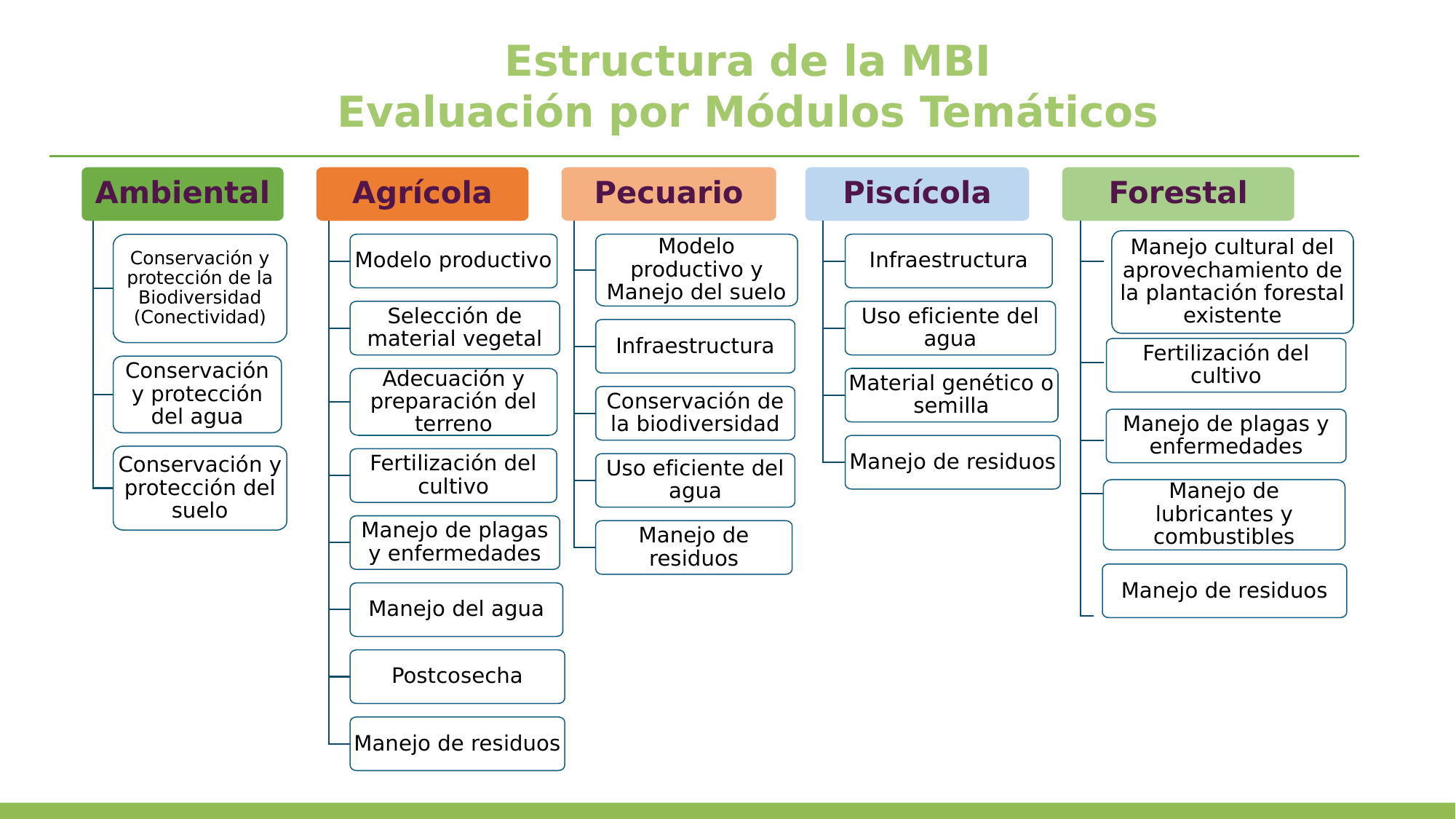

Estructura de la MBI
Evaluación por Módulos Temáticos
Ambiental
Agrícola
Pecuario
Piscícola
Forestal

Manejo cultural del aprovechamiento de la plantación forestal existente
Conservación y protección de la Biodiversidad (Conectividad)
Modelo productivo
Modelo productivo y Manejo del suelo
Infraestructura

Selección de material vegetal
Uso eficiente del agua
Infraestructura
Fertilización del cultivo
Conservación y protección del agua
Adecuación y preparación del terreno
Material genético o semilla
Conservación de la biodiversidad
Manejo de plagas y enfermedades
Manejo de residuos
Conservación y protección del suelo
Fertilización del cultivo
Uso eficiente del agua
Manejo de lubricantes y combustibles
Manejo de plagas y enfermedades
Manejo de residuos
Manejo de residuos
Manejo del agua
Postcosecha
Manejo de residuos